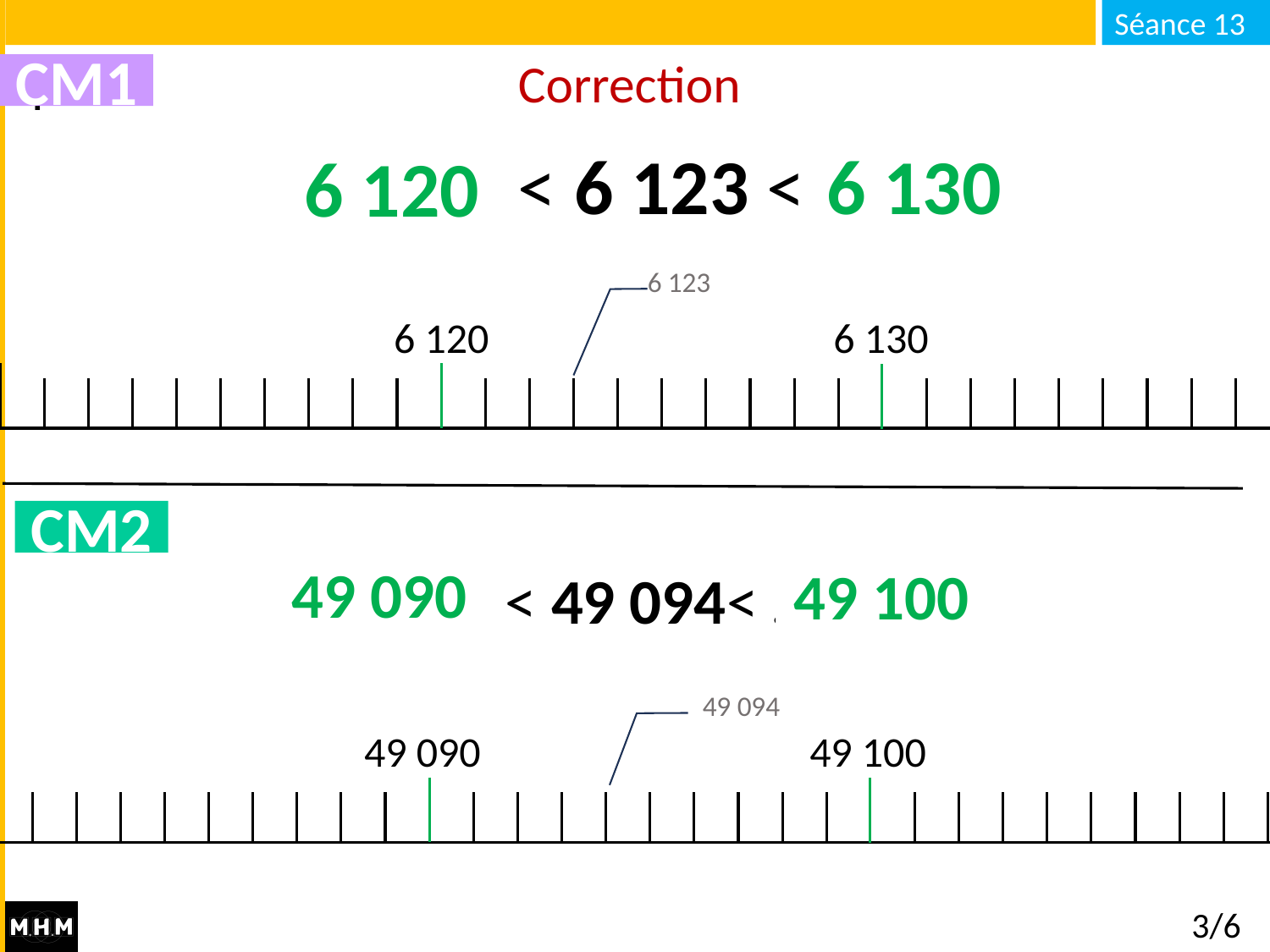

# Correction
CM1
6 130
… < 6 123 < …
6 120
6 123
6 120
6 130
CM2
49 090
49 100
… < 49 094< …
   49 094
49 090
49 100
3/6